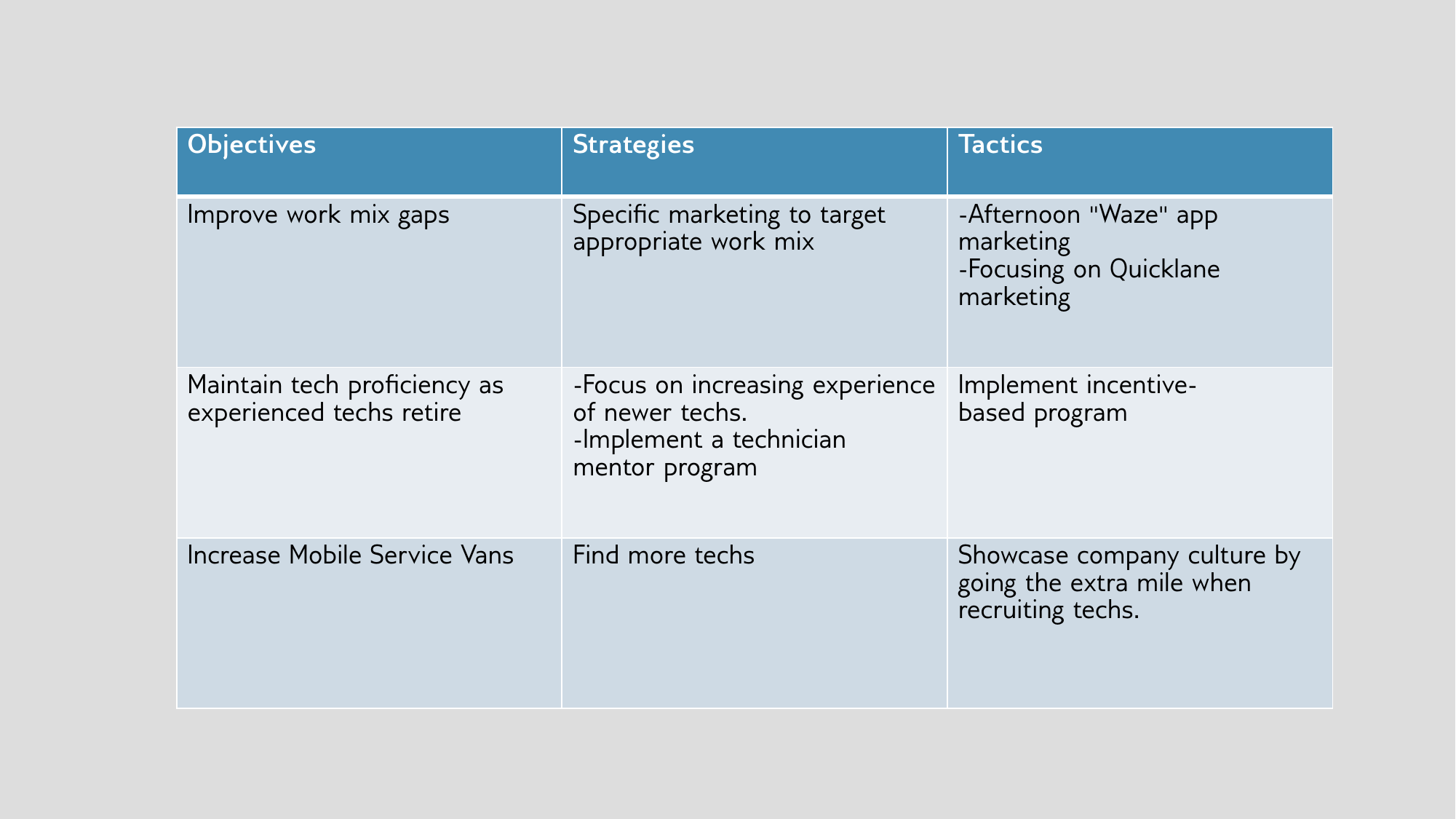

| Objectives | Strategies | Tactics |
| --- | --- | --- |
| Improve work mix gaps | Specific marketing to target appropriate work mix | -Afternoon "Waze" app marketing -Focusing on Quicklane marketing |
| Maintain tech proficiency as experienced techs retire | -Focus on increasing experience of newer techs. -Implement a technician mentor program | Implement incentive-based program |
| Increase Mobile Service Vans | Find more techs | Showcase company culture by going the extra mile when recruiting techs. |